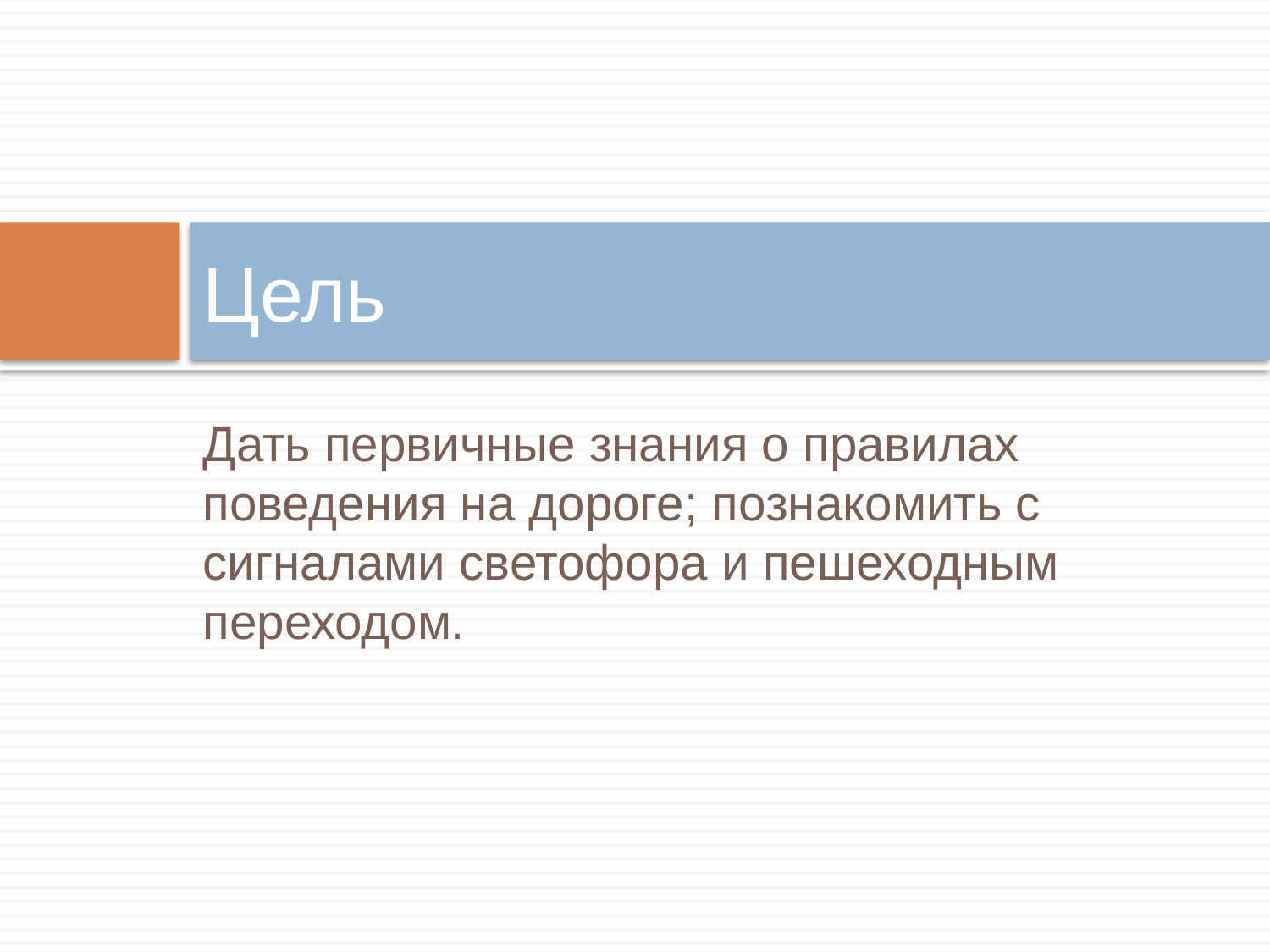

# Цель
Дать первичные знания о правилах поведения на дороге; познакомить с сигналами светофора и пешеходным переходом.